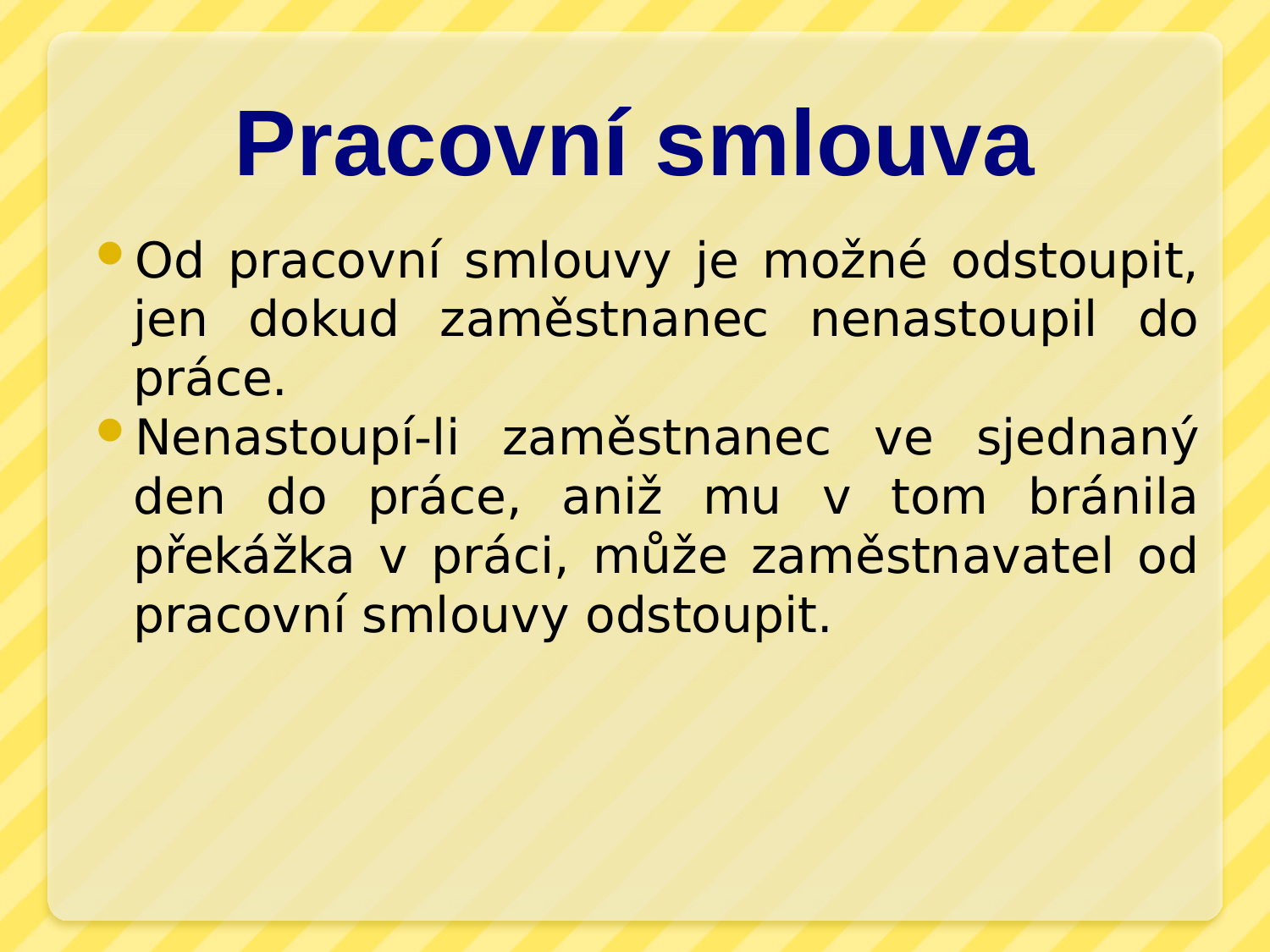

# Pracovní smlouva
Od pracovní smlouvy je možné odstoupit, jen dokud zaměstnanec nenastoupil do práce.
Nenastoupí-li zaměstnanec ve sjednaný den do práce, aniž mu v tom bránila překážka v práci, může zaměstnavatel od pracovní smlouvy odstoupit.